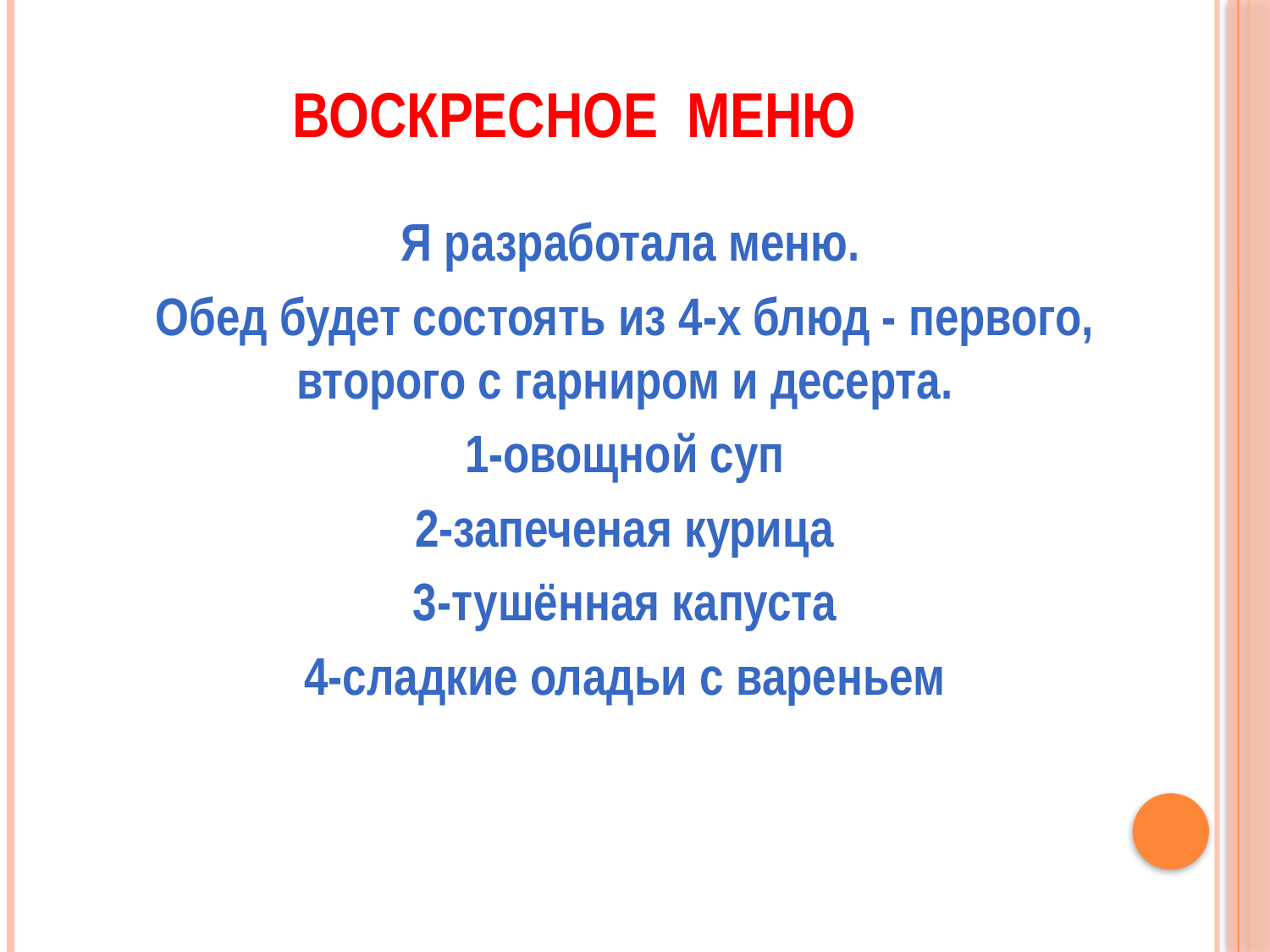

# ВОСКРЕСНОЕ  МЕНЮ
 Я разработала меню.
Обед будет состоять из 4-х блюд - первого, второго с гарниром и десерта.
1-овощной суп
2-запеченая курица
3-тушённая капуста
4-сладкие оладьи с вареньем